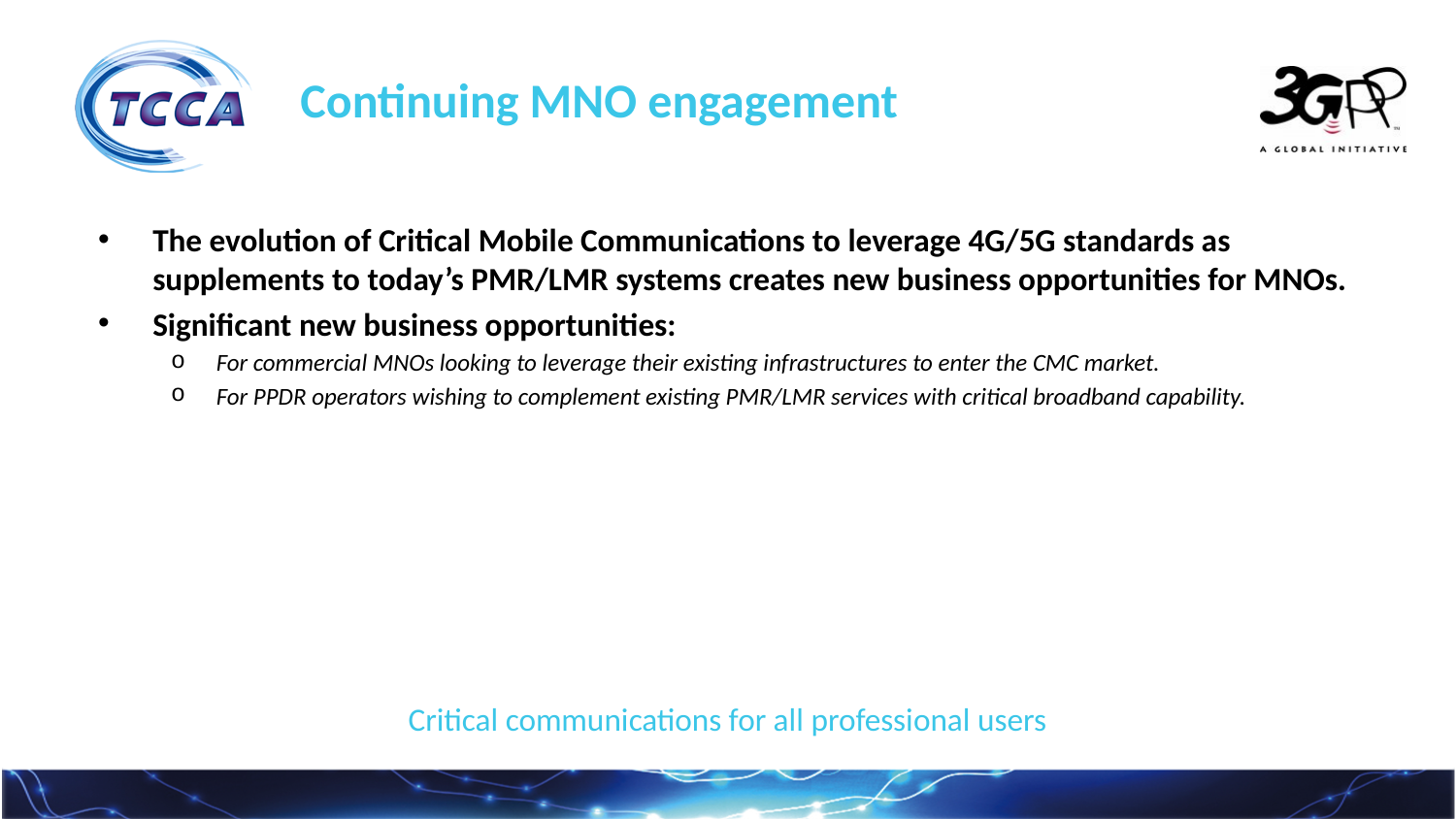

# Continuing MNO engagement

The evolution of Critical Mobile Communications to leverage 4G/5G standards as supplements to today’s PMR/LMR systems creates new business opportunities for MNOs.
Significant new business opportunities:
For commercial MNOs looking to leverage their existing infrastructures to enter the CMC market.
For PPDR operators wishing to complement existing PMR/LMR services with critical broadband capability.